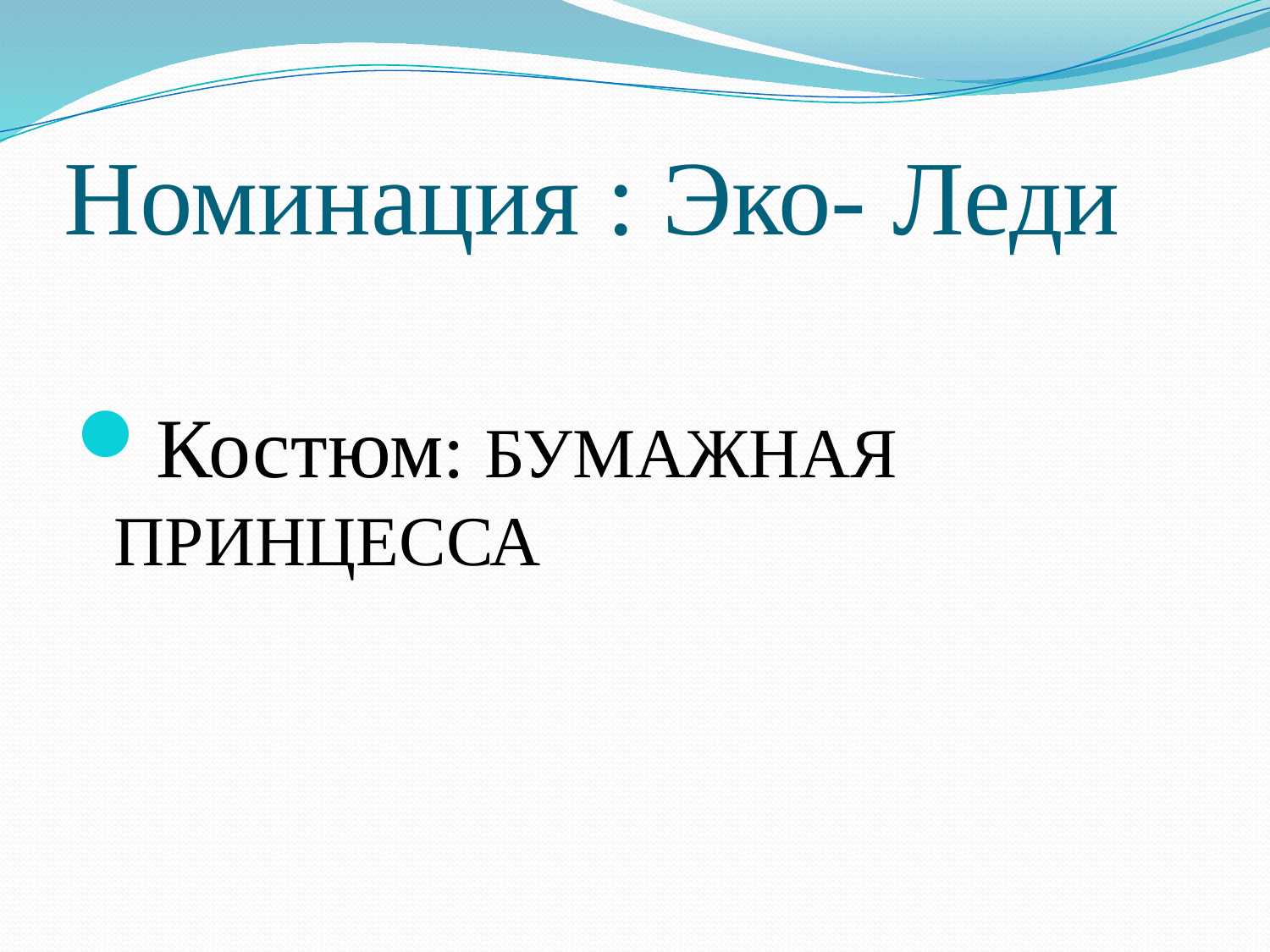

# Номинация : Эко- Леди

Костюм: БУМАЖНАЯ     ПРИНЦЕССА